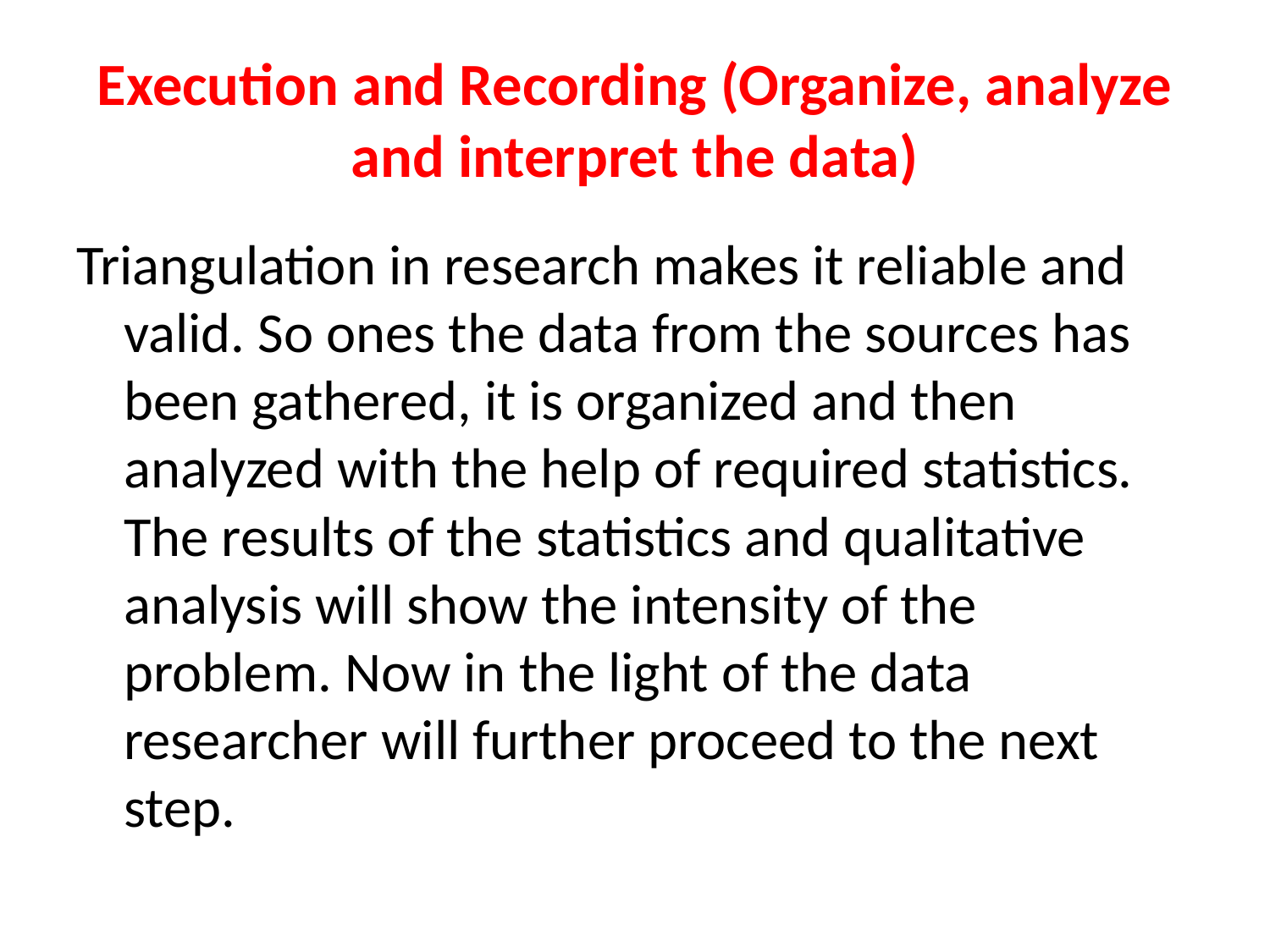

# Execution and Recording (Organize, analyze and interpret the data)
Triangulation in research makes it reliable and valid. So ones the data from the sources has been gathered, it is organized and then analyzed with the help of required statistics. The results of the statistics and qualitative analysis will show the intensity of the problem. Now in the light of the data researcher will further proceed to the next step.